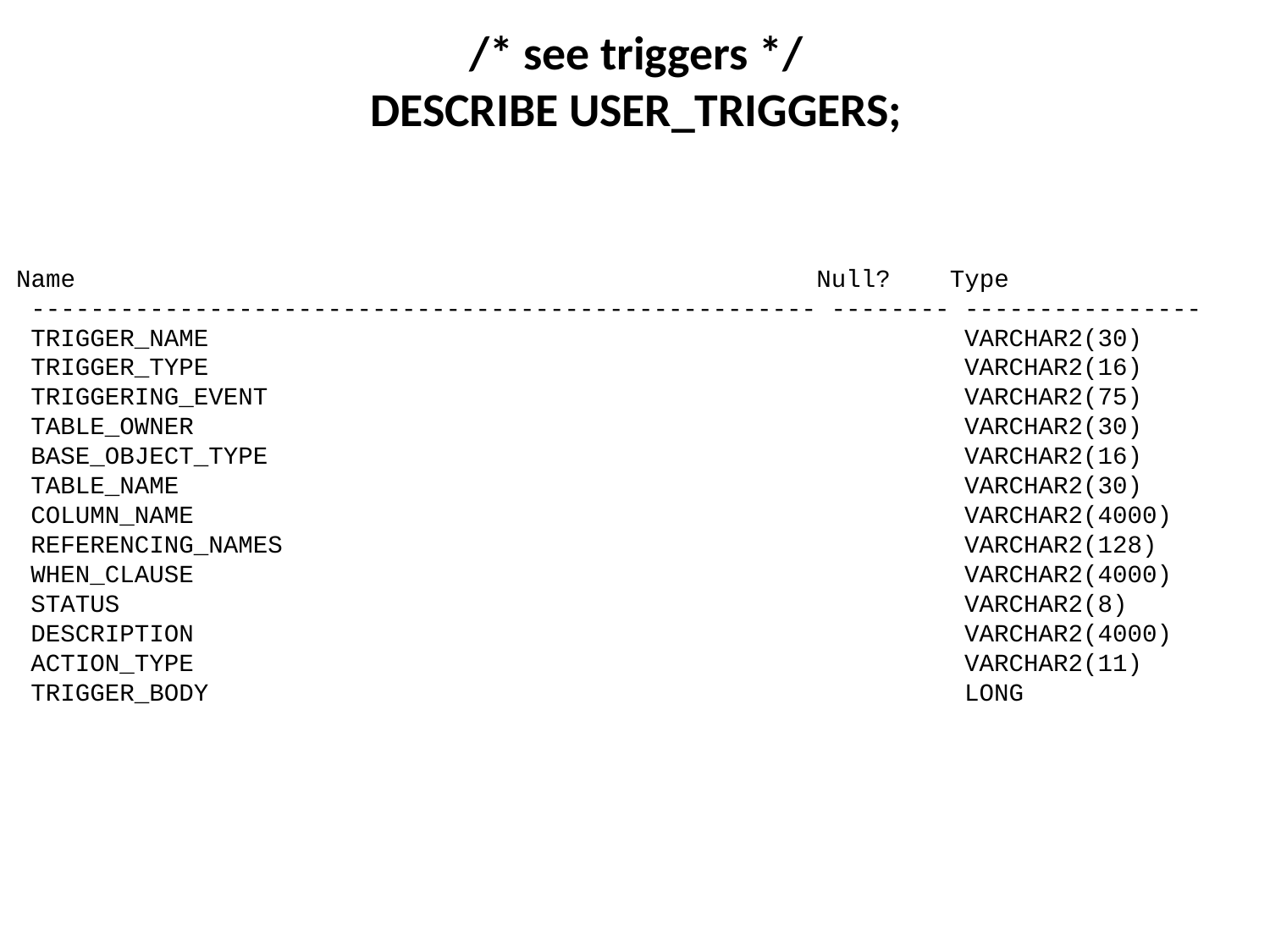

# /* see triggers */ DESCRIBE USER_TRIGGERS;
Name                                                  Null?    Type
 ----------------------------------------------------- -------- ----------------
 TRIGGER_NAME                                                   VARCHAR2(30)
 TRIGGER_TYPE                                                   VARCHAR2(16)
 TRIGGERING_EVENT                                               VARCHAR2(75)
 TABLE_OWNER                                                    VARCHAR2(30)
 BASE_OBJECT_TYPE                                               VARCHAR2(16)
 TABLE_NAME                                                     VARCHAR2(30)
 COLUMN_NAME                                                    VARCHAR2(4000)
 REFERENCING_NAMES                                              VARCHAR2(128)
 WHEN_CLAUSE                                                    VARCHAR2(4000)
 STATUS                                                         VARCHAR2(8)
 DESCRIPTION                                                    VARCHAR2(4000)
 ACTION_TYPE                                                    VARCHAR2(11)
 TRIGGER_BODY                                                   LONG